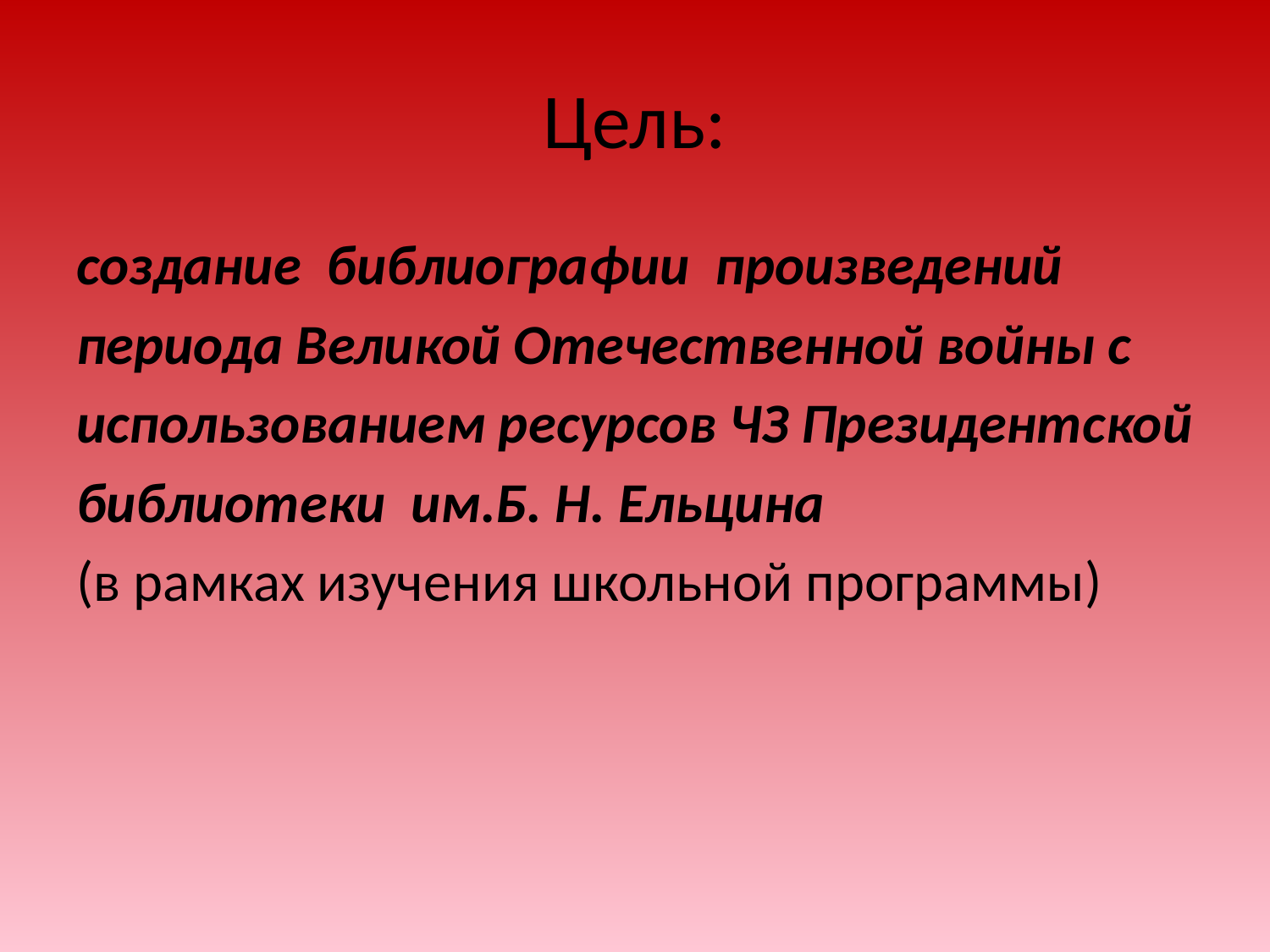

# Цель:
создание  библиографии  произведений
периода Великой Отечественной войны с
использованием ресурсов ЧЗ Президентской
библиотеки  им.Б. Н. Ельцина
(в рамках изучения школьной программы)